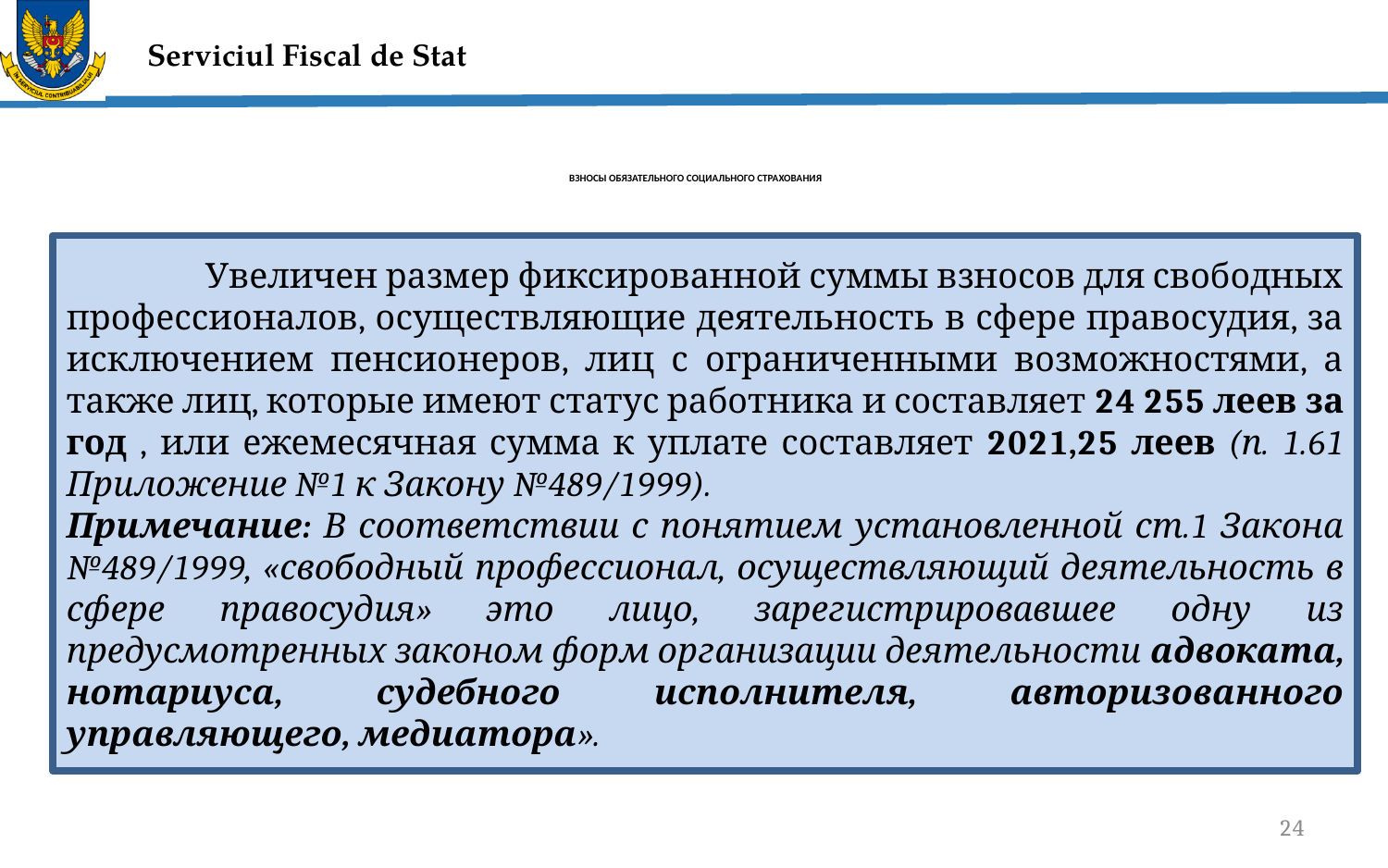

# ВЗНОСЫ ОБЯЗАТЕЛЬНОГО СОЦИАЛЬНОГО СТРАХОВАНИЯ
	Увеличен размер фиксированной суммы взносов для свободных профессионалов, осуществляющие деятельность в сфере правосудия, за исключением пенсионеров, лиц с ограниченными возможностями, а также лиц, которые имеют статус работника и составляет 24 255 леев за год , или ежемесячная сумма к уплате составляет 2021,25 леев (п. 1.61 Приложение №1 к Закону №489/1999).
Примечание: В соответствии с понятием установленной ст.1 Закона №489/1999, «свободный профессионал, осуществляющий деятельность в сфере правосудия» это лицо, зарегистрировавшее одну из предусмотренных законом форм организации деятельности адвоката, нотариуса, судебного исполнителя, авторизованного управляющего, медиатора».
24